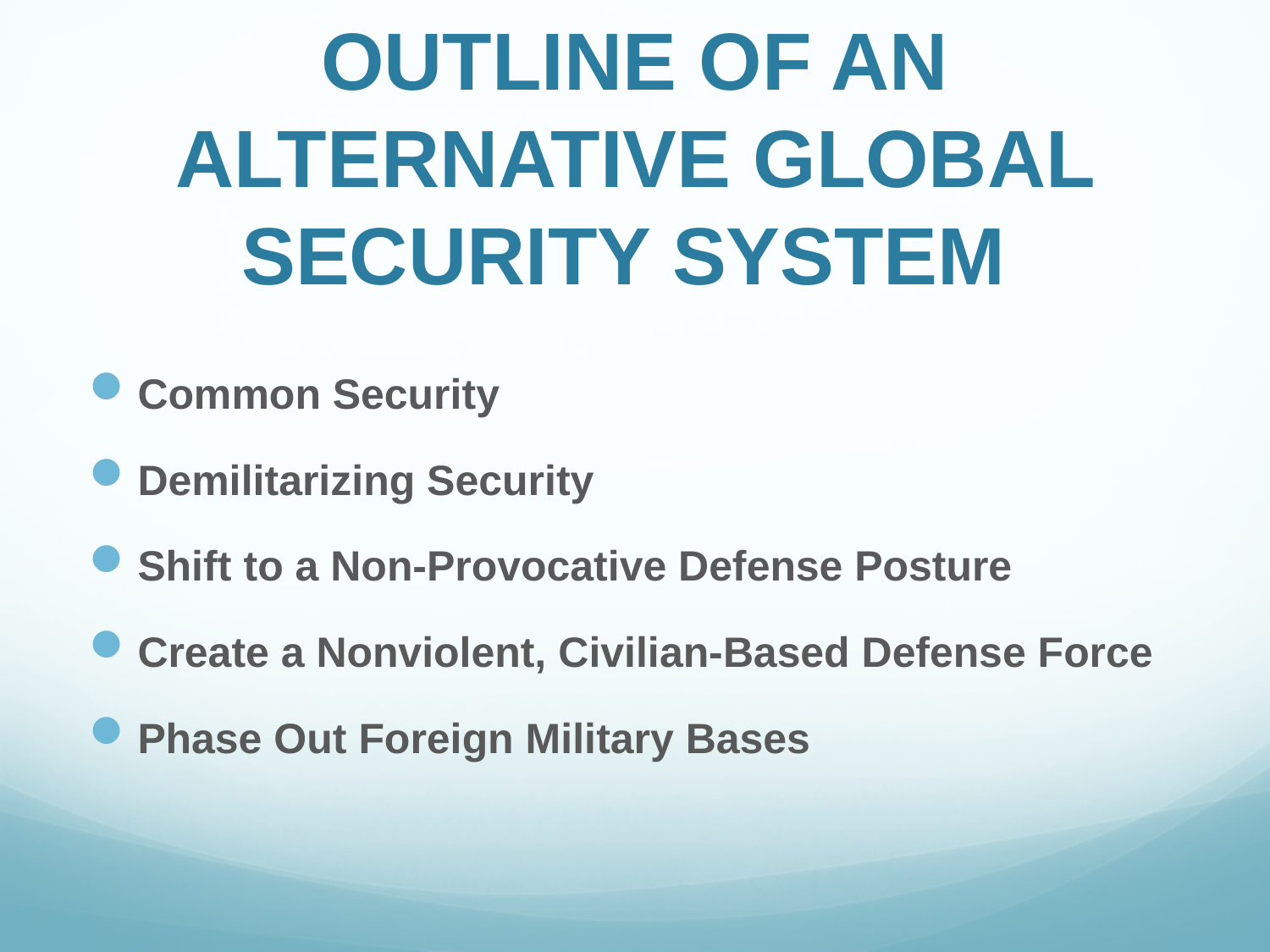

# OUTLINE OF AN ALTERNATIVE GLOBAL SECURITY SYSTEM
Common Security
Demilitarizing Security
Shift to a Non-Provocative Defense Posture
Create a Nonviolent, Civilian-Based Defense Force
Phase Out Foreign Military Bases